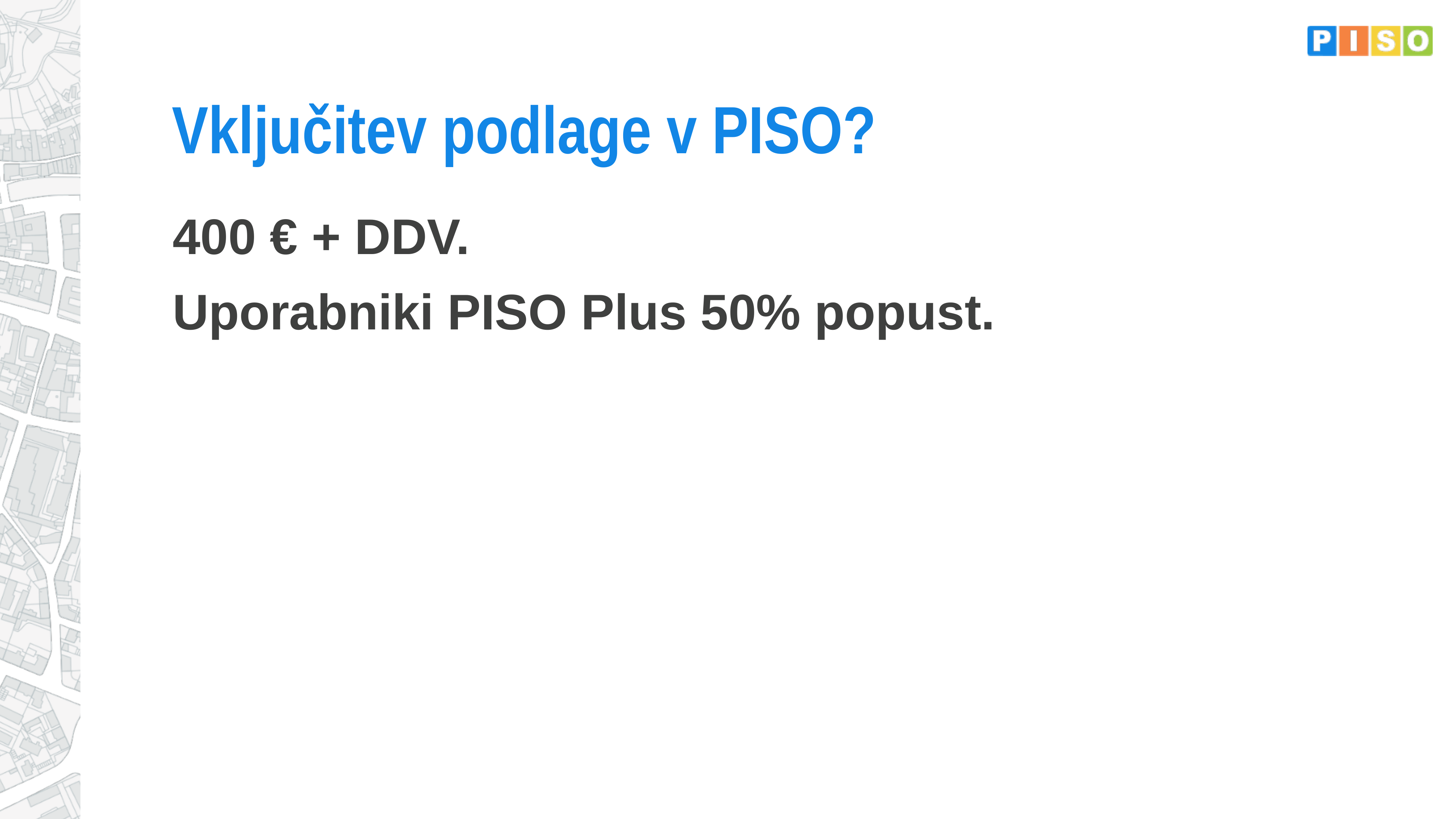

# Vključitev podlage v PISO?
400 € + DDV.
Uporabniki PISO Plus 50% popust.